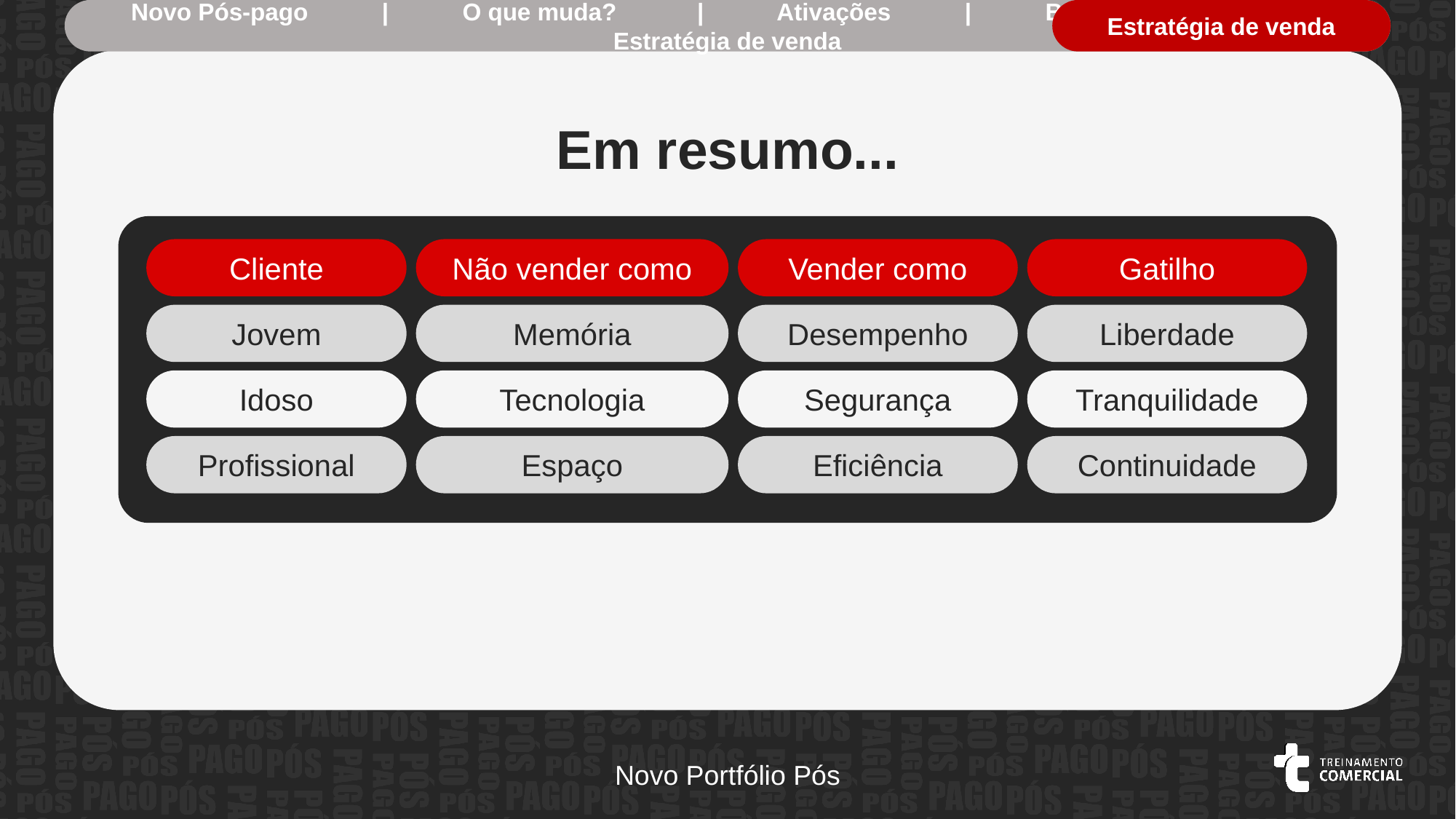

Novo Pós-pago           |           O que muda?            |           Ativações           |           Benefícios            |           Estratégia de venda
Estratégia de venda
Em resumo...

Cliente
Não vender como
Vender como
Gatilho
Jovem
Memória
Desempenho
Liberdade
Idoso
Tecnologia
Segurança
Tranquilidade
Profissional
Espaço
Eficiência
Continuidade